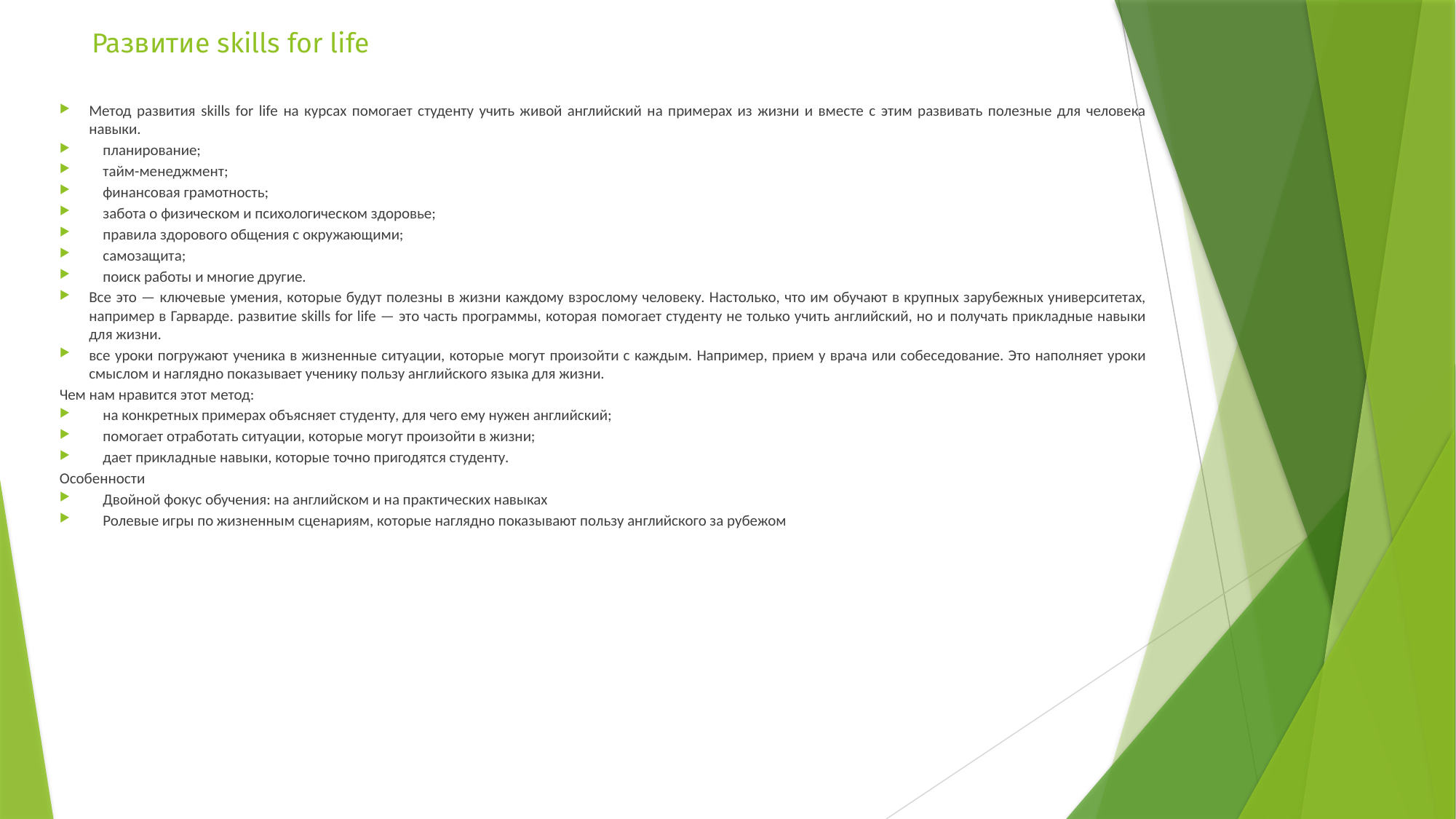

# Развитие skills for life

Метод развития skills for life на курсах помогает студенту учить живой английский на примерах из жизни и вместе с этим развивать полезные для человека навыки.
    планирование;
    тайм-менеджмент;
    финансовая грамотность;
    забота о физическом и психологическом здоровье;
    правила здорового общения с окружающими;
    самозащита;
    поиск работы и многие другие.
Все это — ключевые умения, которые будут полезны в жизни каждому взрослому человеку. Настолько, что им обучают в крупных зарубежных университетах, например в Гарварде. развитие skills for life — это часть программы, которая помогает студенту не только учить английский, но и получать прикладные навыки для жизни.
все уроки погружают ученика в жизненные ситуации, которые могут произойти с каждым. Например, прием у врача или собеседование. Это наполняет уроки смыслом и наглядно показывает ученику пользу английского языка для жизни.
Чем нам нравится этот метод:
    на конкретных примерах объясняет студенту, для чего ему нужен английский;
    помогает отработать ситуации, которые могут произойти в жизни;
    дает прикладные навыки, которые точно пригодятся студенту.
Особенности
    Двойной фокус обучения: на английском и на практических навыках
    Ролевые игры по жизненным сценариям, которые наглядно показывают пользу английского за рубежом